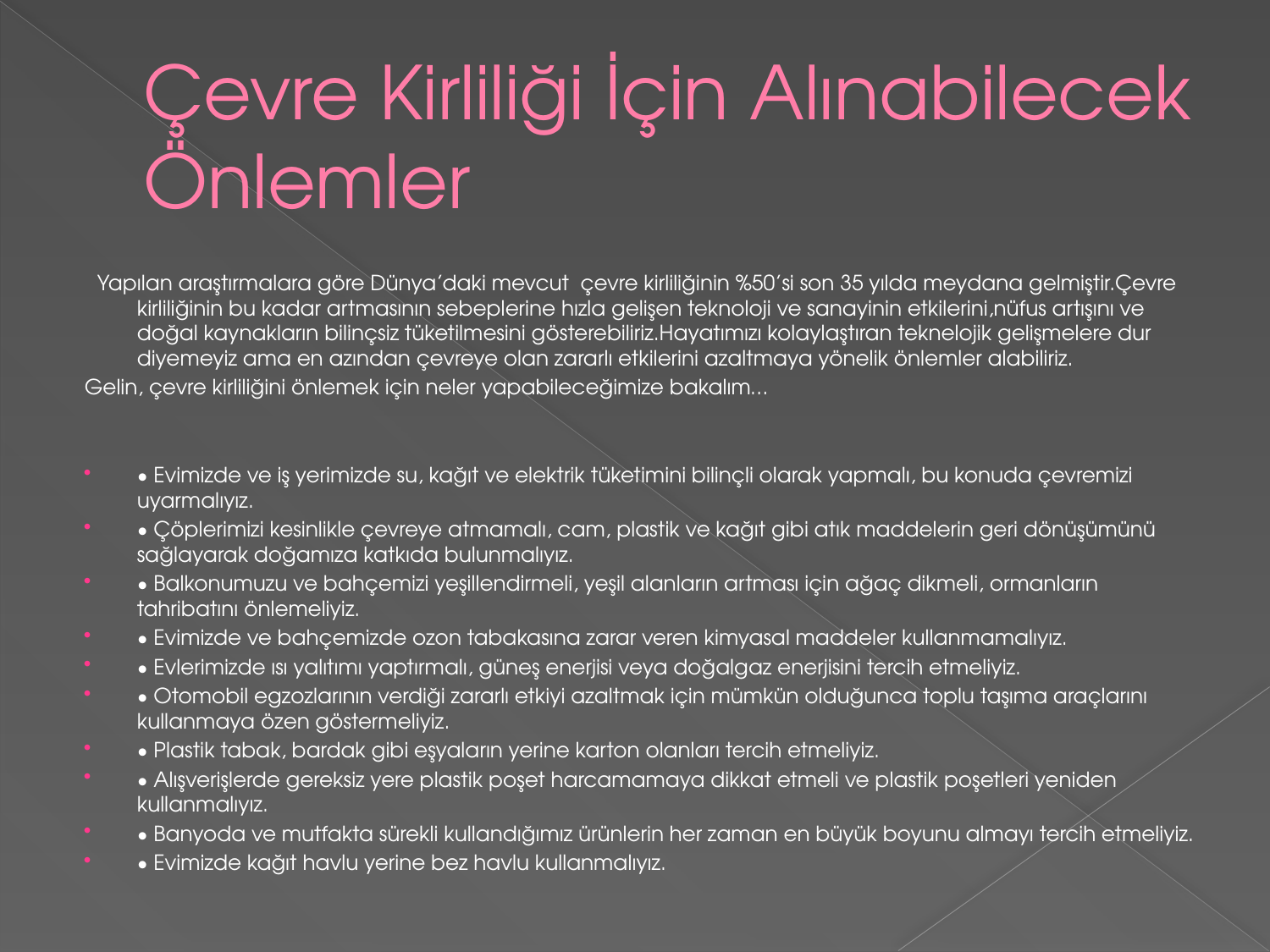

# Çevre Kirliliği İçin Alınabilecek Önlemler
  Yapılan araştırmalara göre Dünya’daki mevcut  çevre kirliliğinin %50’si son 35 yılda meydana gelmiştir.Çevre kirliliğinin bu kadar artmasının sebeplerine hızla gelişen teknoloji ve sanayinin etkilerini,nüfus artışını ve doğal kaynakların bilinçsiz tüketilmesini gösterebiliriz.Hayatımızı kolaylaştıran teknelojik gelişmelere dur diyemeyiz ama en azından çevreye olan zararlı etkilerini azaltmaya yönelik önlemler alabiliriz.
Gelin, çevre kirliliğini önlemek için neler yapabileceğimize bakalım…

• Evimizde ve iş yerimizde su, kağıt ve elektrik tüketimini bilinçli olarak yapmalı, bu konuda çevremizi uyarmalıyız.
• Çöplerimizi kesinlikle çevreye atmamalı, cam, plastik ve kağıt gibi atık maddelerin geri dönüşümünü sağlayarak doğamıza katkıda bulunmalıyız.
• Balkonumuzu ve bahçemizi yeşillendirmeli, yeşil alanların artması için ağaç dikmeli, ormanların tahribatını önlemeliyiz.
• Evimizde ve bahçemizde ozon tabakasına zarar veren kimyasal maddeler kullanmamalıyız.
• Evlerimizde ısı yalıtımı yaptırmalı, güneş enerjisi veya doğalgaz enerjisini tercih etmeliyiz.
• Otomobil egzozlarının verdiği zararlı etkiyi azaltmak için mümkün olduğunca toplu taşıma araçlarını kullanmaya özen göstermeliyiz.
• Plastik tabak, bardak gibi eşyaların yerine karton olanları tercih etmeliyiz.
• Alışverişlerde gereksiz yere plastik poşet harcamamaya dikkat etmeli ve plastik poşetleri yeniden kullanmalıyız.
• Banyoda ve mutfakta sürekli kullandığımız ürünlerin her zaman en büyük boyunu almayı tercih etmeliyiz.
• Evimizde kağıt havlu yerine bez havlu kullanmalıyız.